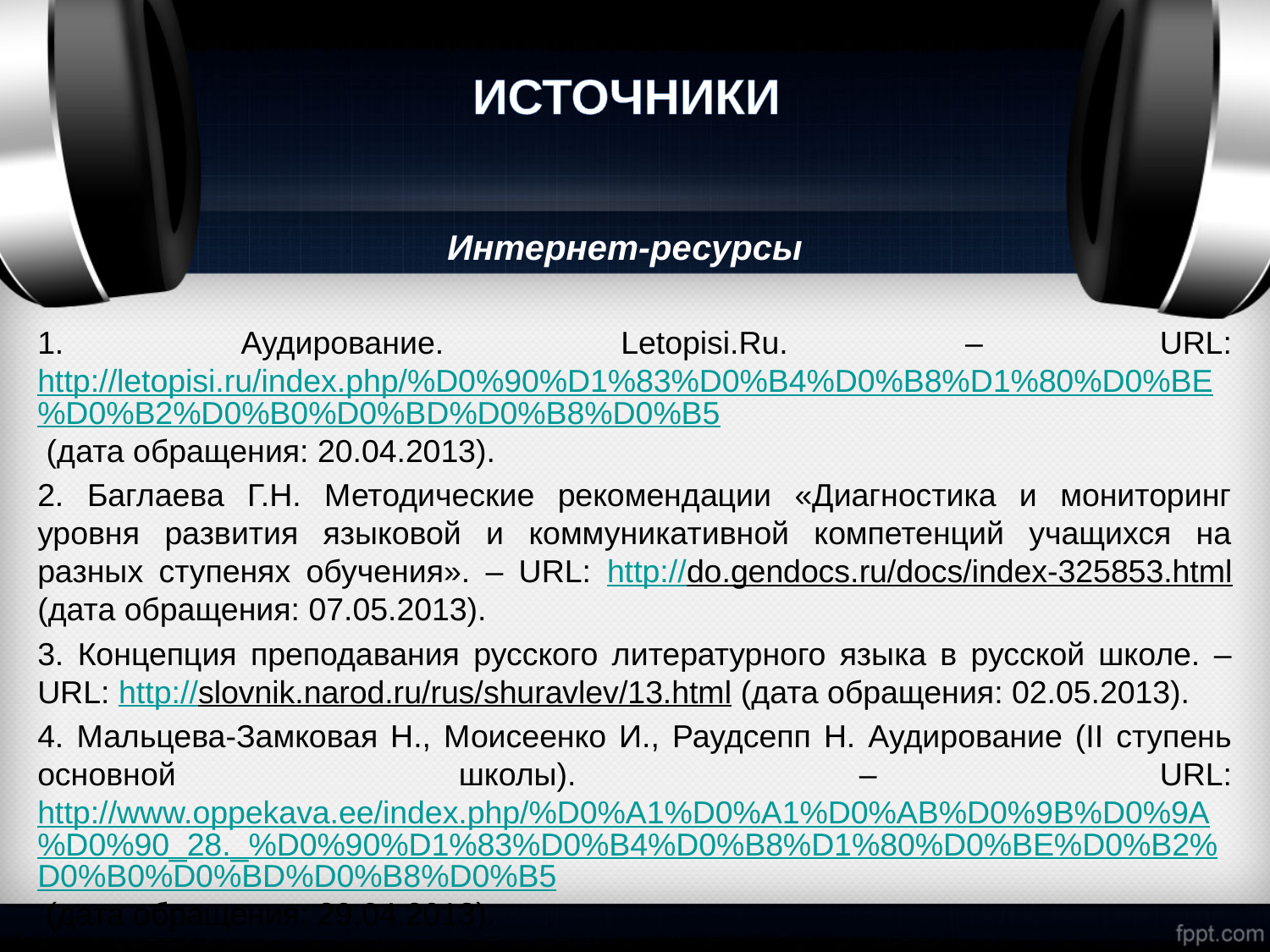

# ИСТОЧНИКИ
Интернет-ресурсы
1. Аудирование. Letopisi.Ru. – URL: http://letopisi.ru/index.php/%D0%90%D1%83%D0%B4%D0%B8%D1%80%D0%BE%D0%B2%D0%B0%D0%BD%D0%B8%D0%B5 (дата обращения: 20.04.2013).
2. Баглаева Г.Н. Методические рекомендации «Диагностика и мониторинг уровня развития языковой и коммуникативной компетенций учащихся на разных ступенях обучения». – URL: http://do.gendocs.ru/docs/index-325853.html (дата обращения: 07.05.2013).
3. Концепция преподавания русского литературного языка в русской школе. – URL: http://slovnik.narod.ru/rus/shuravlev/13.html (дата обращения: 02.05.2013).
4. Мальцева-Замковая Н., Моисеенко И., Раудсепп Н. Аудирование (II ступень основной школы). – URL: http://www.oppekava.ee/index.php/%D0%A1%D0%A1%D0%AB%D0%9B%D0%9A%D0%90_28._%D0%90%D1%83%D0%B4%D0%B8%D1%80%D0%BE%D0%B2%D0%B0%D0%BD%D0%B8%D0%B5 (дата обращения: 29.04.2013).